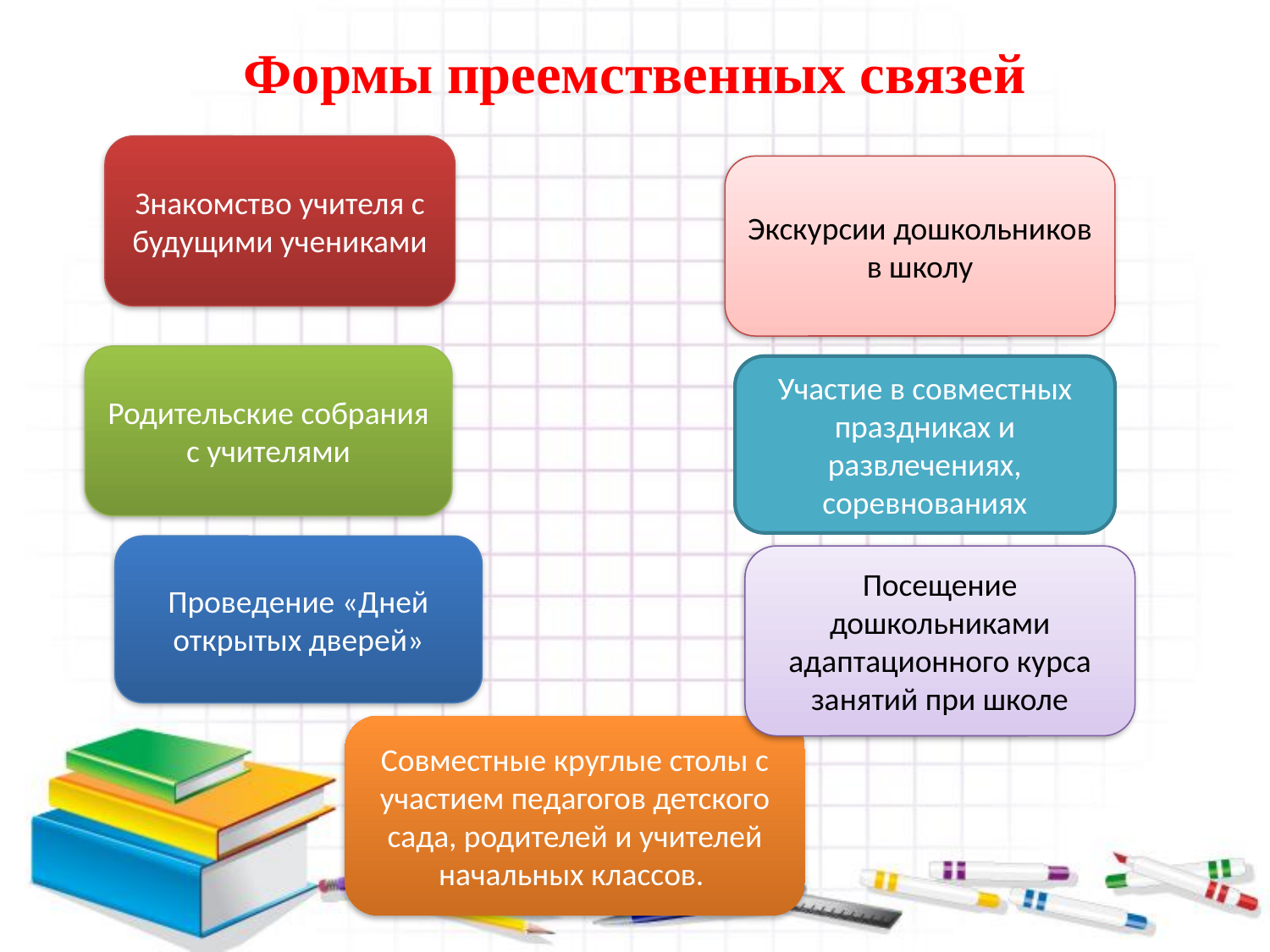

# Формы преемственных связей

Знакомство учителя с будущими учениками
Экскурсии дошкольников в школу
Родительские собрания с учителями
Участие в совместных праздниках и развлечениях, соревнованиях
Проведение «Дней открытых дверей»
Посещение дошкольниками адаптационного курса занятий при школе
Совместные круглые столы с участием педагогов детского сада, родителей и учителей начальных классов.